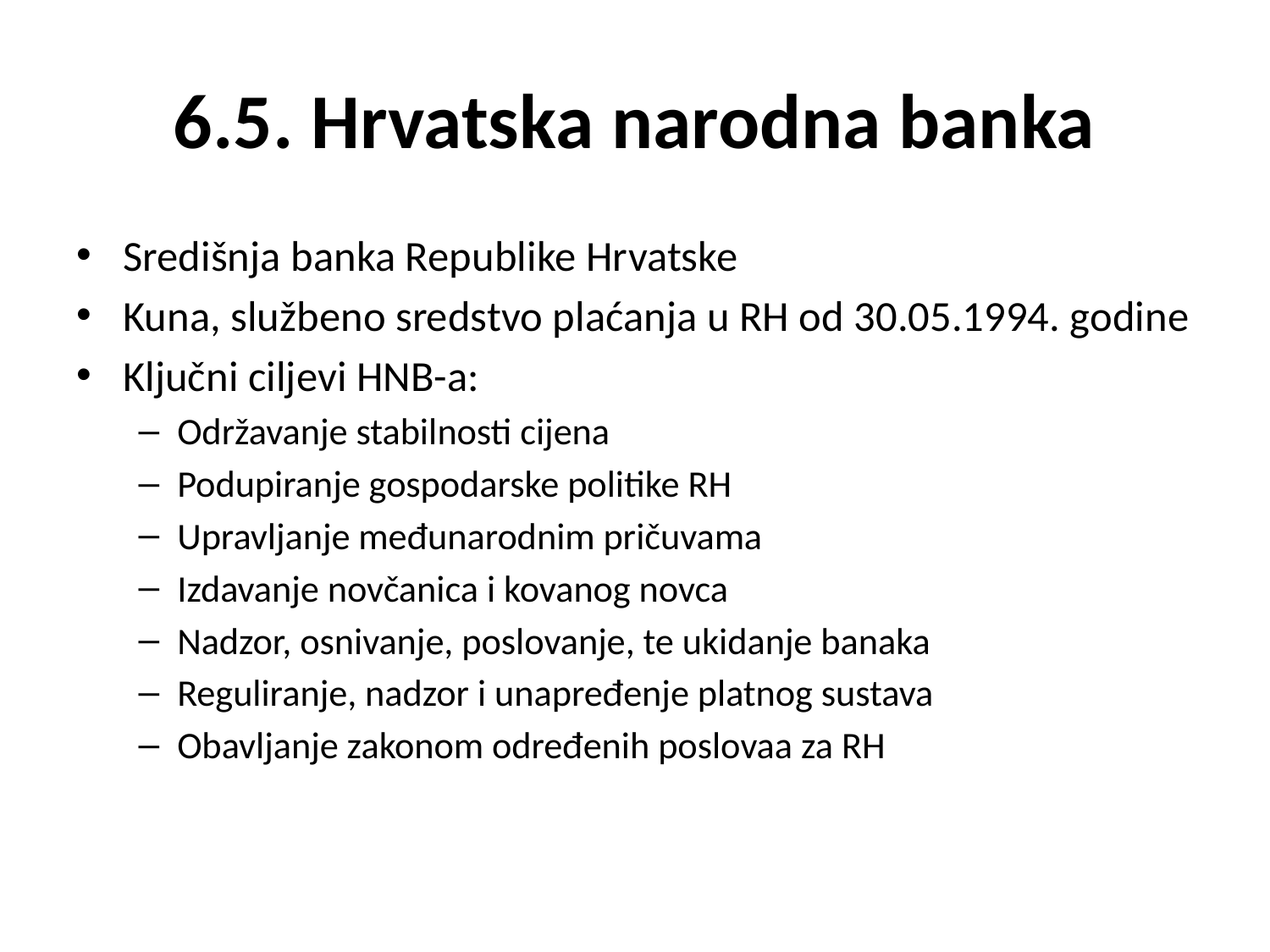

# 6.5. Hrvatska narodna banka
Središnja banka Republike Hrvatske
Kuna, službeno sredstvo plaćanja u RH od 30.05.1994. godine
Ključni ciljevi HNB-a:
Održavanje stabilnosti cijena
Podupiranje gospodarske politike RH
Upravljanje međunarodnim pričuvama
Izdavanje novčanica i kovanog novca
Nadzor, osnivanje, poslovanje, te ukidanje banaka
Reguliranje, nadzor i unapređenje platnog sustava
Obavljanje zakonom određenih poslovaa za RH